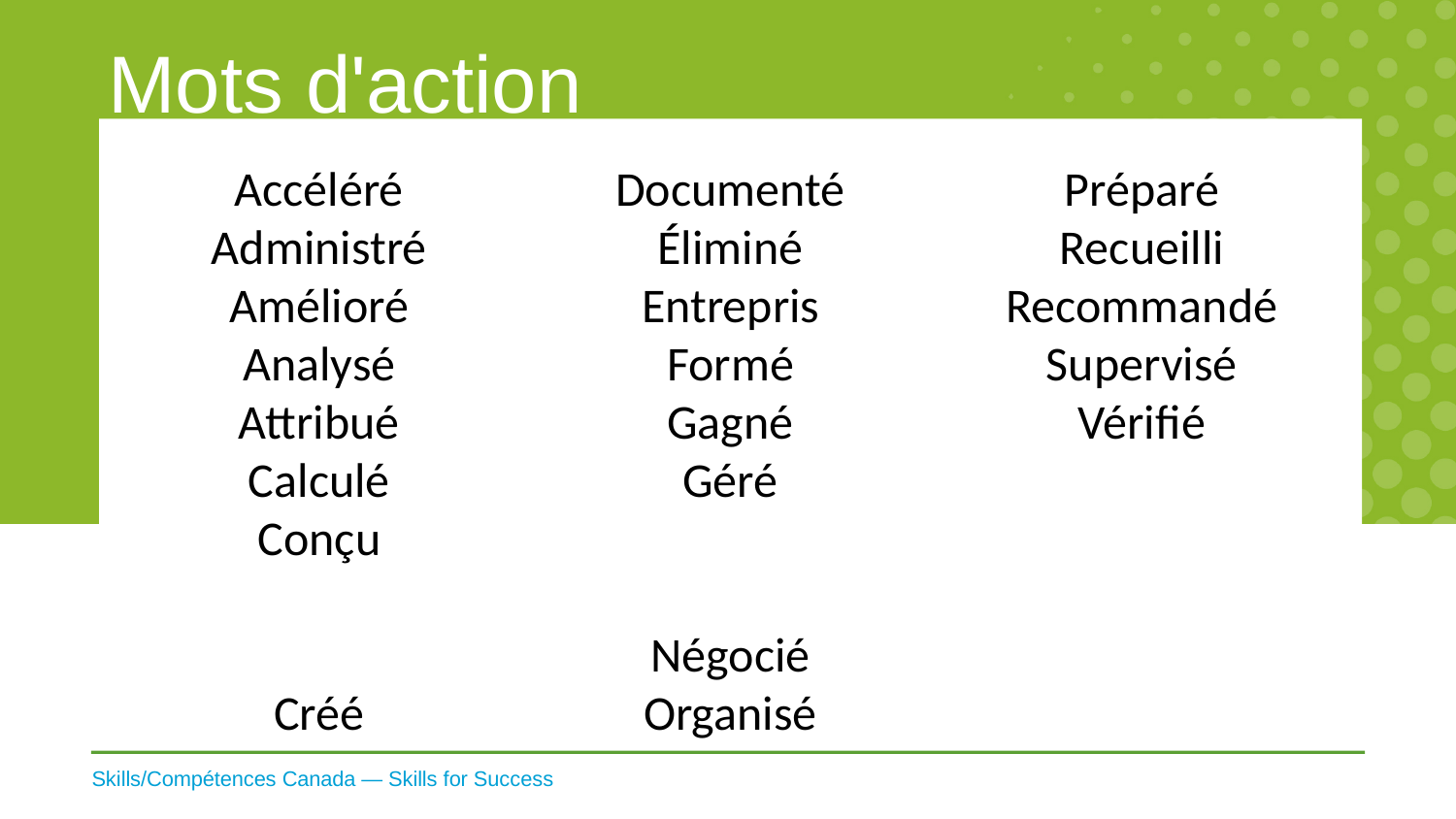

# Mots d'action
Accéléré
Administré
Amélioré
Analysé
Attribué
Calculé
Conçu

Créé
Documenté
Éliminé
Entrepris
Formé
Gagné
Géré

Négocié
Organisé
Préparé
Recueilli
Recommandé
Supervisé
Vérifié